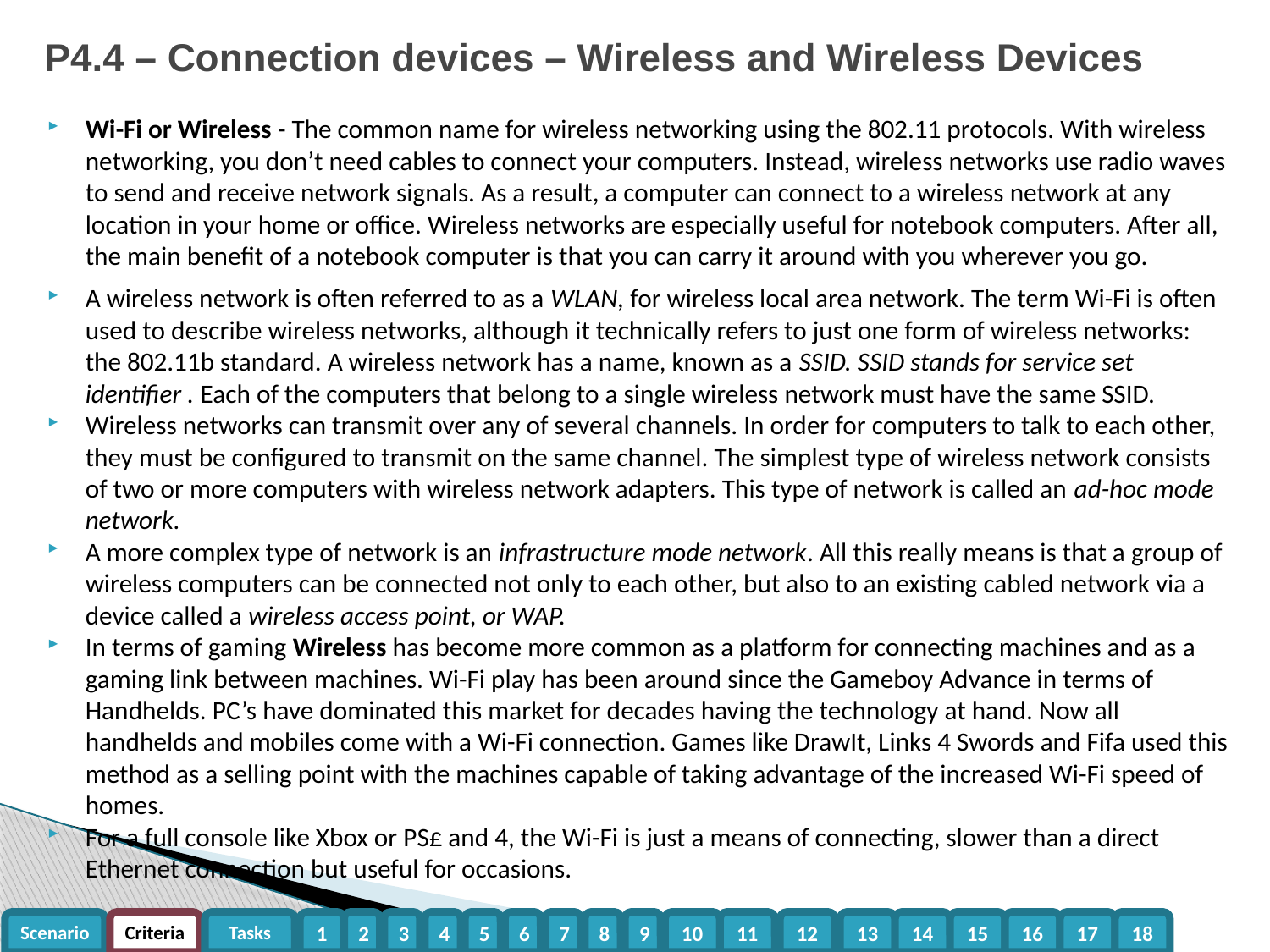

# P4.4 – Connection devices – Wireless and Wireless Devices
Wi-Fi or Wireless - The common name for wireless networking using the 802.11 protocols. With wireless networking, you don’t need cables to connect your computers. Instead, wireless networks use radio waves to send and receive network signals. As a result, a computer can connect to a wireless network at any location in your home or office. Wireless networks are especially useful for notebook computers. After all, the main benefit of a notebook computer is that you can carry it around with you wherever you go.
A wireless network is often referred to as a WLAN, for wireless local area network. The term Wi-Fi is often used to describe wireless networks, although it technically refers to just one form of wireless networks: the 802.11b standard. A wireless network has a name, known as a SSID. SSID stands for service set identifier . Each of the computers that belong to a single wireless network must have the same SSID.
Wireless networks can transmit over any of several channels. In order for computers to talk to each other, they must be configured to transmit on the same channel. The simplest type of wireless network consists of two or more computers with wireless network adapters. This type of network is called an ad-hoc mode network.
A more complex type of network is an infrastructure mode network. All this really means is that a group of wireless computers can be connected not only to each other, but also to an existing cabled network via a device called a wireless access point, or WAP.
In terms of gaming Wireless has become more common as a platform for connecting machines and as a gaming link between machines. Wi-Fi play has been around since the Gameboy Advance in terms of Handhelds. PC’s have dominated this market for decades having the technology at hand. Now all handhelds and mobiles come with a Wi-Fi connection. Games like DrawIt, Links 4 Swords and Fifa used this method as a selling point with the machines capable of taking advantage of the increased Wi-Fi speed of homes.
For a full console like Xbox or PS£ and 4, the Wi-Fi is just a means of connecting, slower than a direct Ethernet connection but useful for occasions.